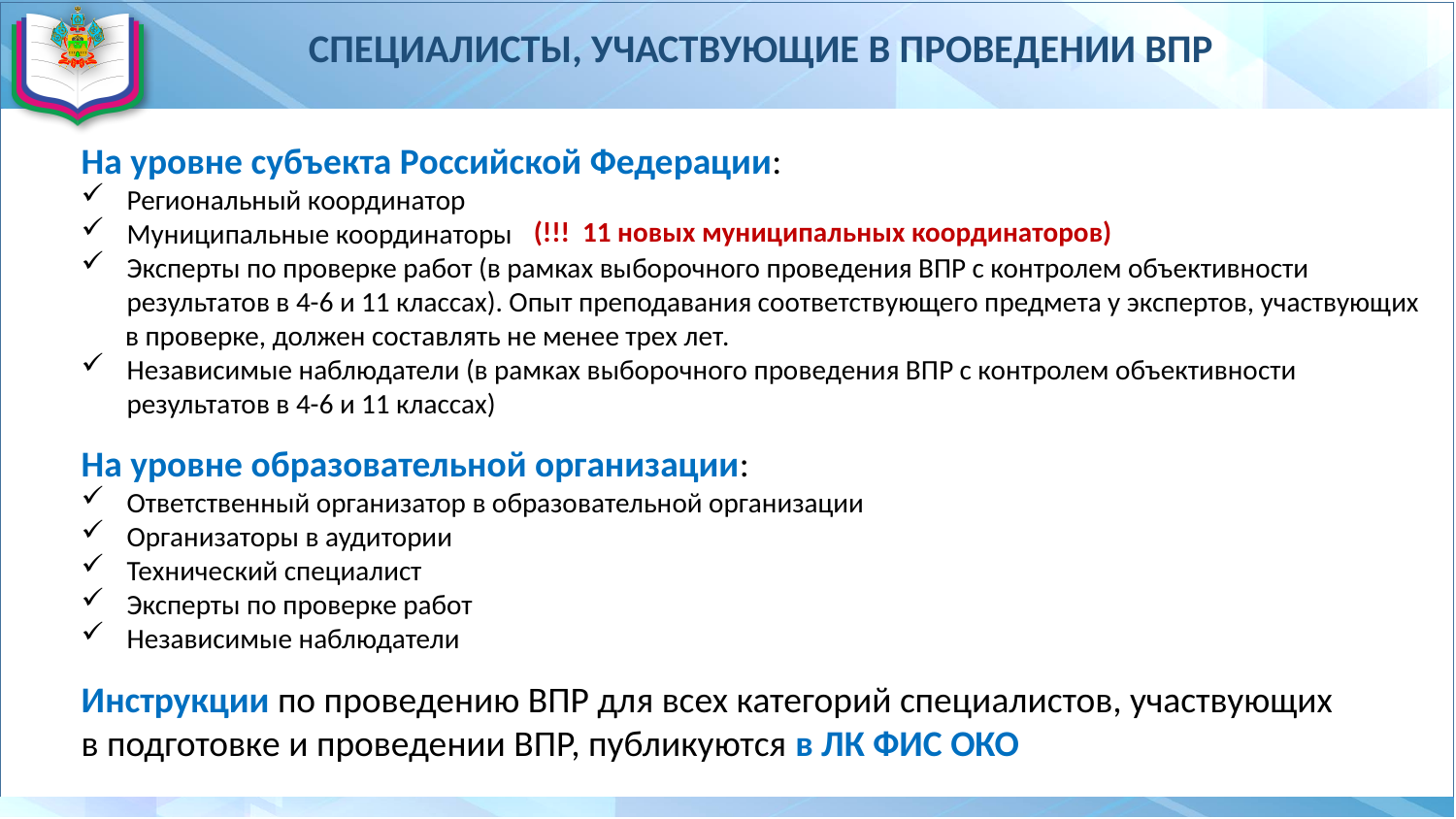

# СПЕЦИАЛИСТЫ, УЧАСТВУЮЩИЕ В ПРОВЕДЕНИИ ВПР
На уровне субъекта Российской Федерации:
Региональный координатор
Муниципальные координаторы
Эксперты по проверке работ (в рамках выборочного проведения ВПР с контролем объективности результатов в 4-6 и 11 классах). Опыт преподавания соответствующего предмета у экспертов, участвующих
       в проверке, должен составлять не менее трех лет.
Независимые наблюдатели (в рамках выборочного проведения ВПР с контролем объективности результатов в 4-6 и 11 классах)

На уровне образовательной организации:
Ответственный организатор в образовательной организации
Организаторы в аудитории
Технический специалист
Эксперты по проверке работ
Независимые наблюдатели

Инструкции по проведению ВПР для всех категорий специалистов, участвующих
в подготовке и проведении ВПР, публикуются в ЛК ФИС ОКО
(!!!  11 новых муниципальных координаторов)